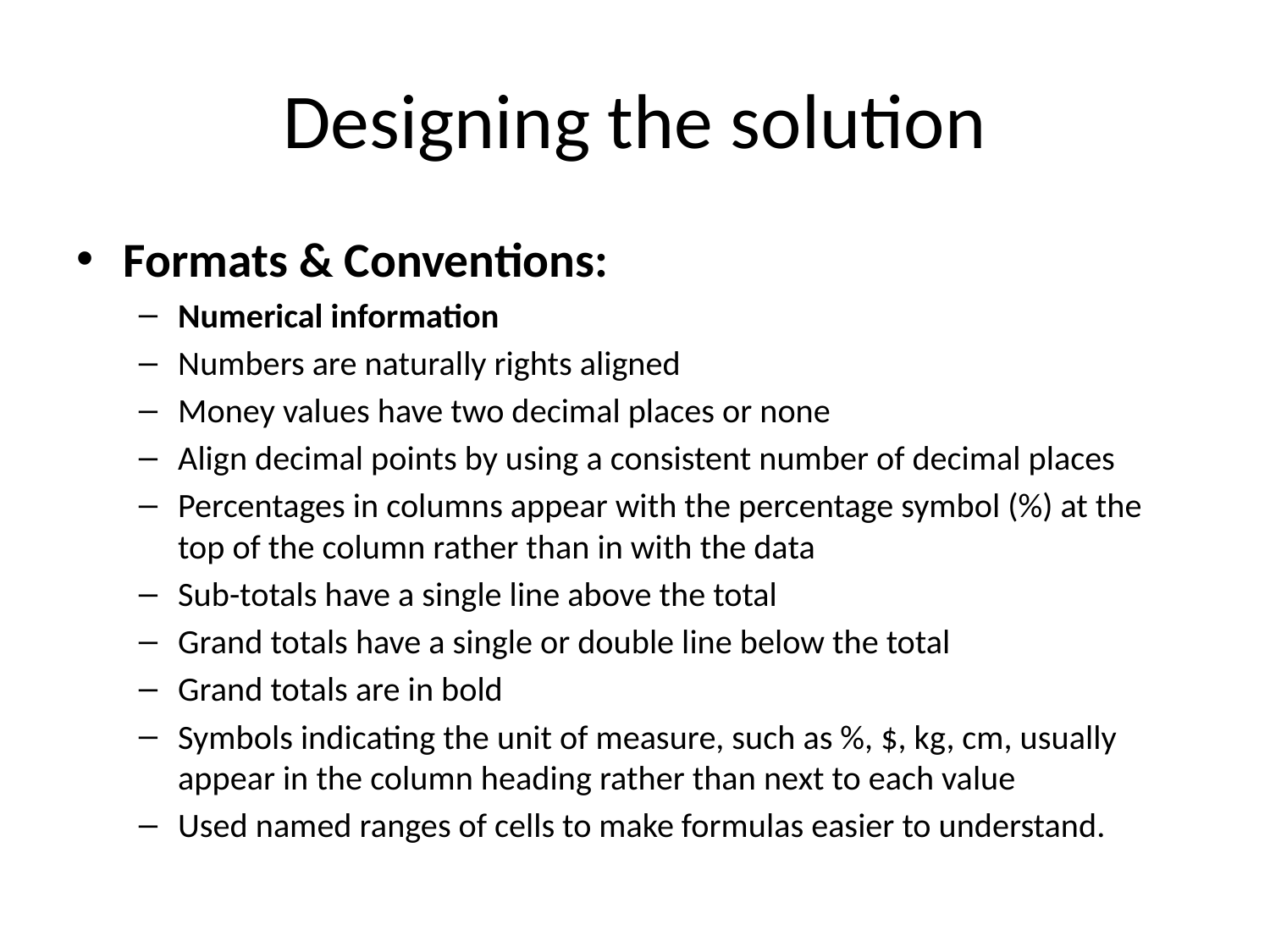

# Designing the solution
Formats & Conventions:
Numerical information
Numbers are naturally rights aligned
Money values have two decimal places or none
Align decimal points by using a consistent number of decimal places
Percentages in columns appear with the percentage symbol (%) at the top of the column rather than in with the data
Sub-totals have a single line above the total
Grand totals have a single or double line below the total
Grand totals are in bold
Symbols indicating the unit of measure, such as %, $, kg, cm, usually appear in the column heading rather than next to each value
Used named ranges of cells to make formulas easier to understand.